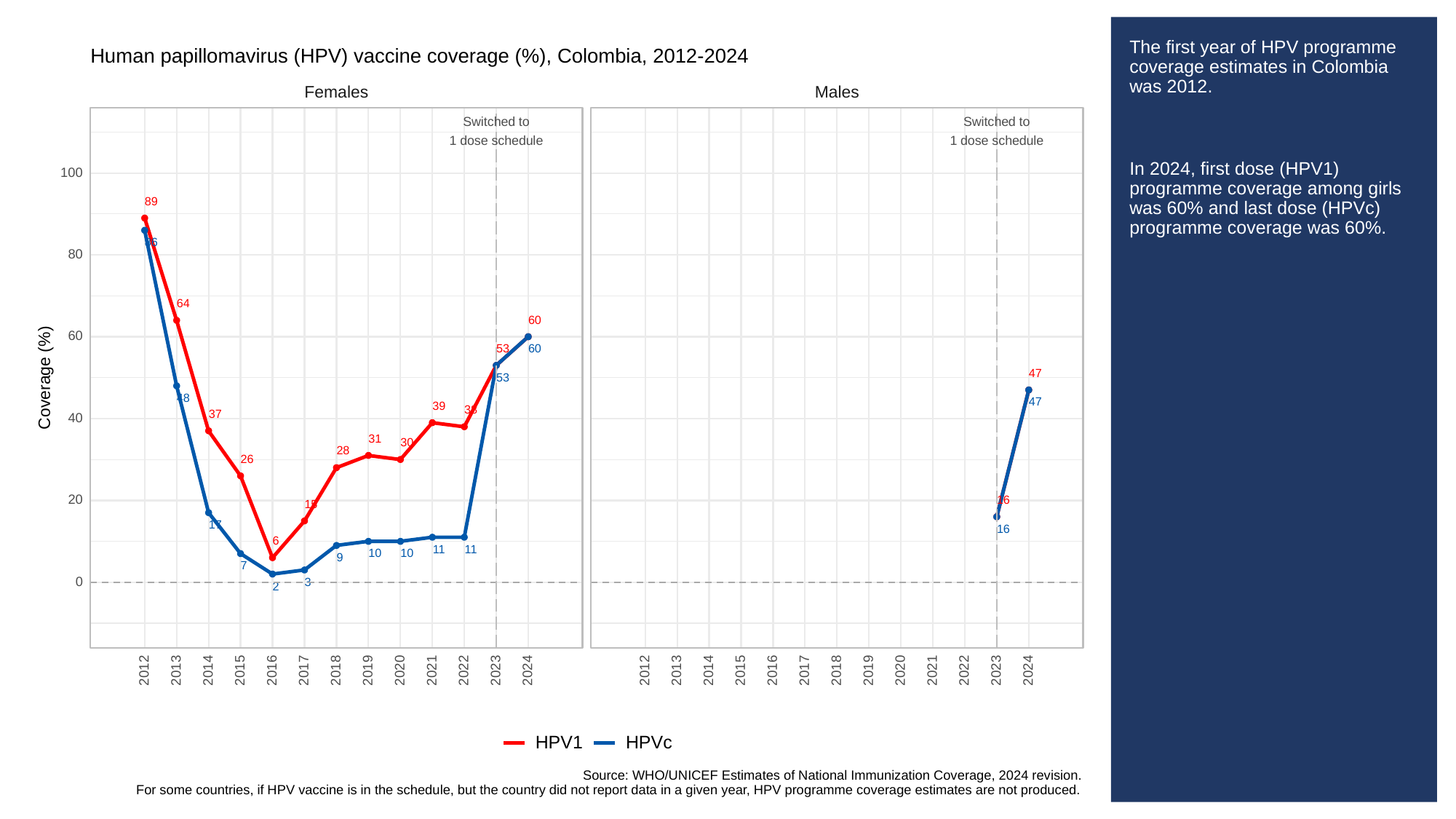

# The first year of HPV programme coverage estimates in Colombia was 2012.

In 2024, first dose (HPV1) programme coverage among girls was 60% and last dose (HPVc) programme coverage was 60%.

Human papillomavirus (HPV) vaccine coverage (%), Colombia, 2012-2024
Females
Males

Switched to
Switched to

1 dose schedule
1 dose schedule
100

89

86
80

64
60

60

53
60

47
Coverage (%)
53

48
47
39
38
37
40

31
30
28

26

20
16
15

17
16

6

11
11
10
10

9

7

0
3

2

2013
2023
2013
2023
2012
2014
2015
2016
2017
2018
2019
2020
2021
2022
2024
2012
2014
2015
2016
2017
2018
2019
2020
2021
2022
2024
HPVc
HPV1

Source: WHO/UNICEF Estimates of National Immunization Coverage, 2024 revision.
For some countries, if HPV vaccine is in the schedule, but the country did not report data in a given year, HPV programme coverage estimates are not produced.